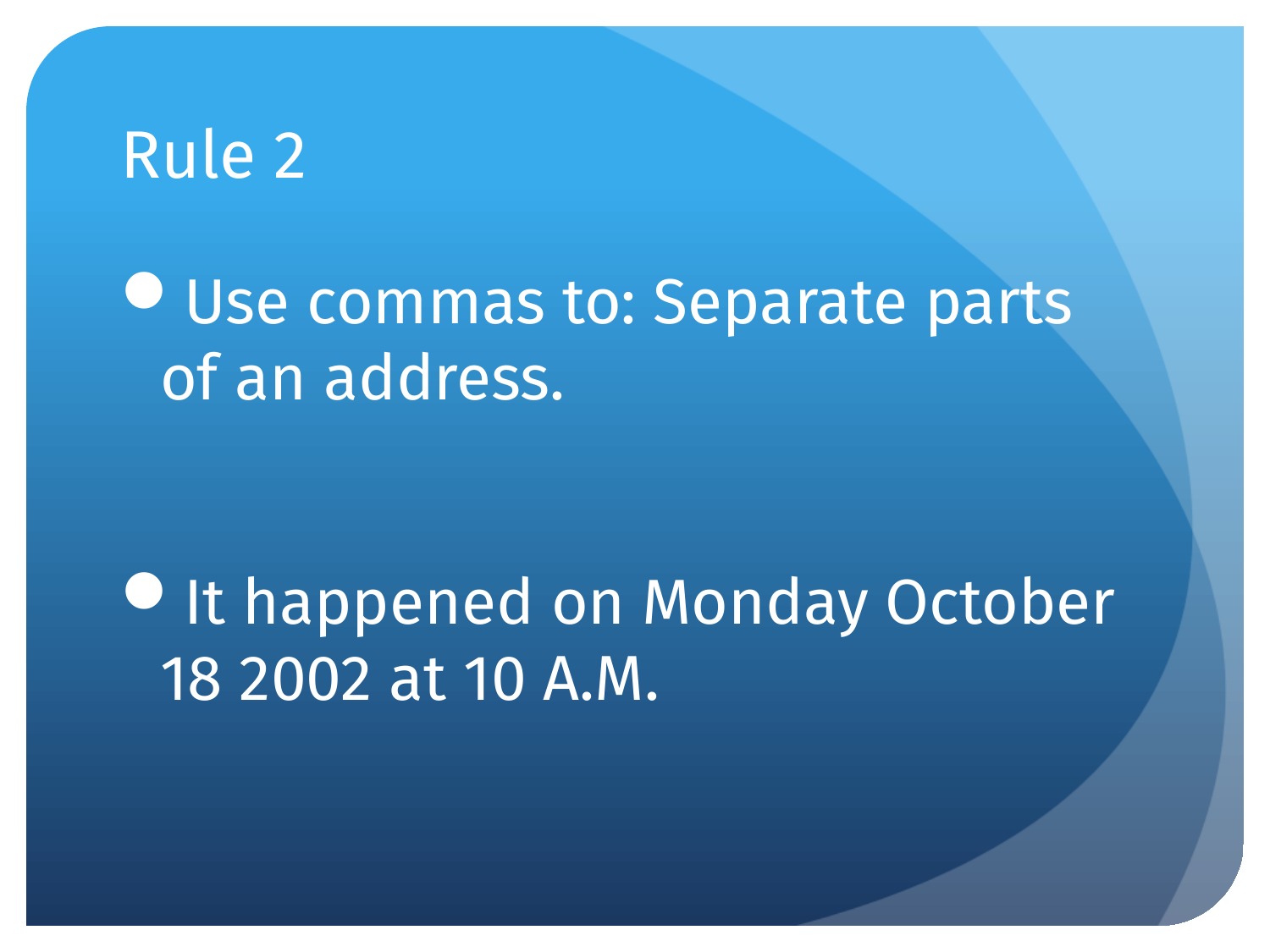

# Rule 2
Use commas to: Separate parts of an address.
It happened on Monday October 18 2002 at 10 A.M.